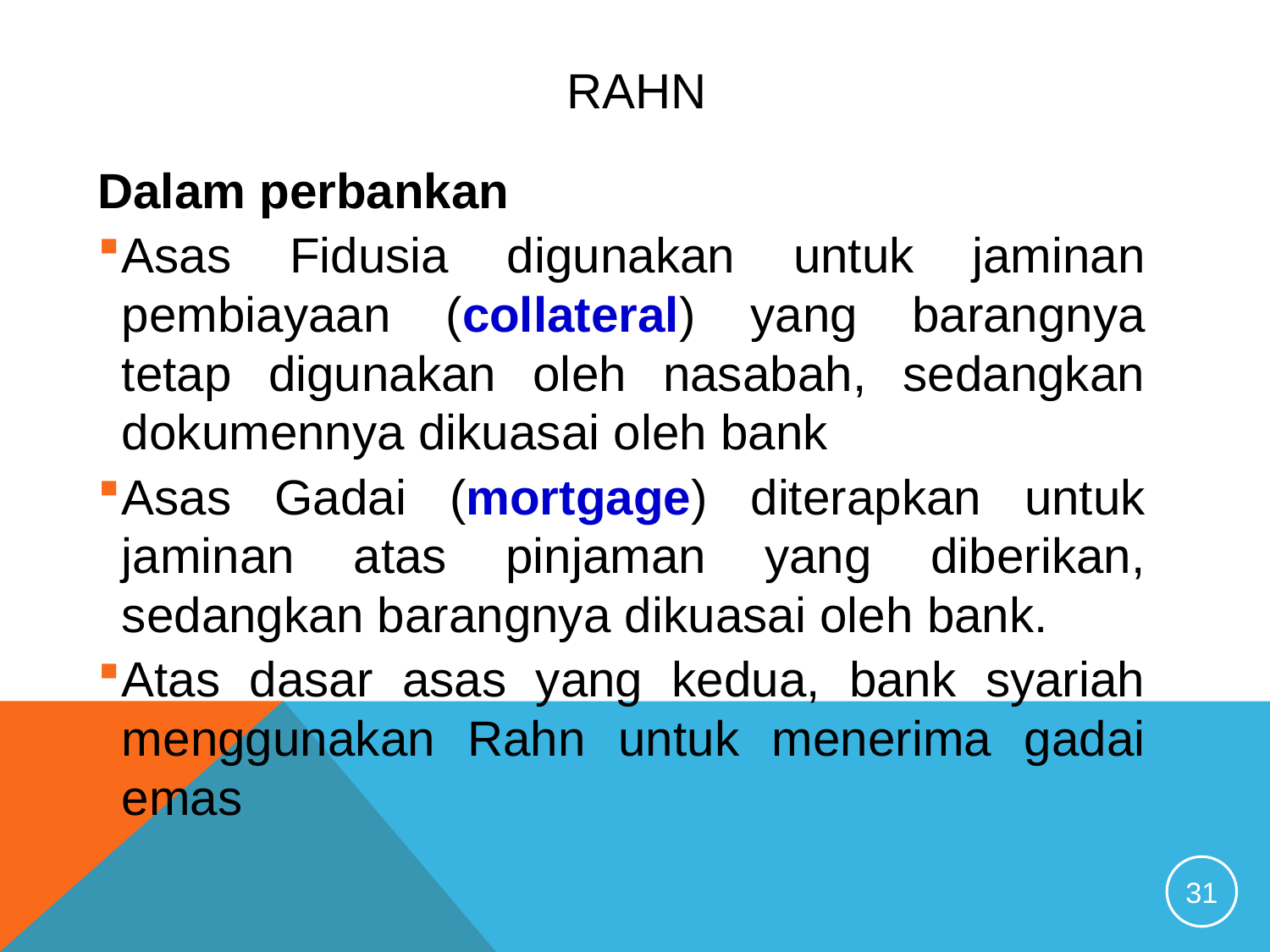

# RAHN
Dalam perbankan
Asas Fidusia digunakan untuk jaminan pembiayaan (collateral) yang barangnya tetap digunakan oleh nasabah, sedangkan dokumennya dikuasai oleh bank
Asas Gadai (mortgage) diterapkan untuk jaminan atas pinjaman yang diberikan, sedangkan barangnya dikuasai oleh bank.
Atas dasar asas yang kedua, bank syariah menggunakan Rahn untuk menerima gadai emas
31